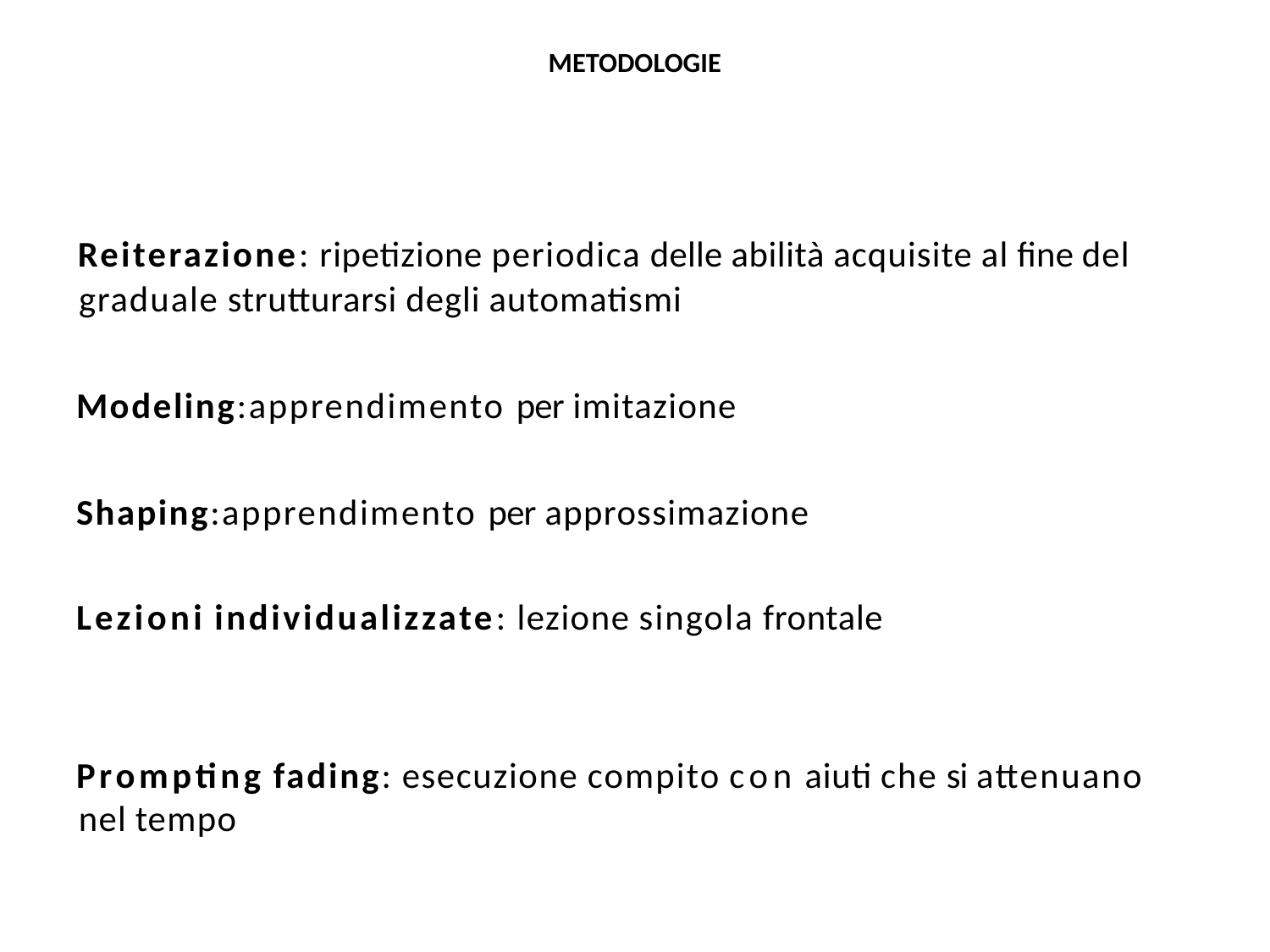

# METODOLOGIE
Reiterazione: ripetizione periodica delle abilità acquisite al fine del  graduale strutturarsi degli automatismi

Modeling:apprendimento per imitazione

Shaping:apprendimento per approssimazione

Lezioni individualizzate: lezione singola frontale

Prompting fading: esecuzione compito con aiuti che si attenuano nel tempo